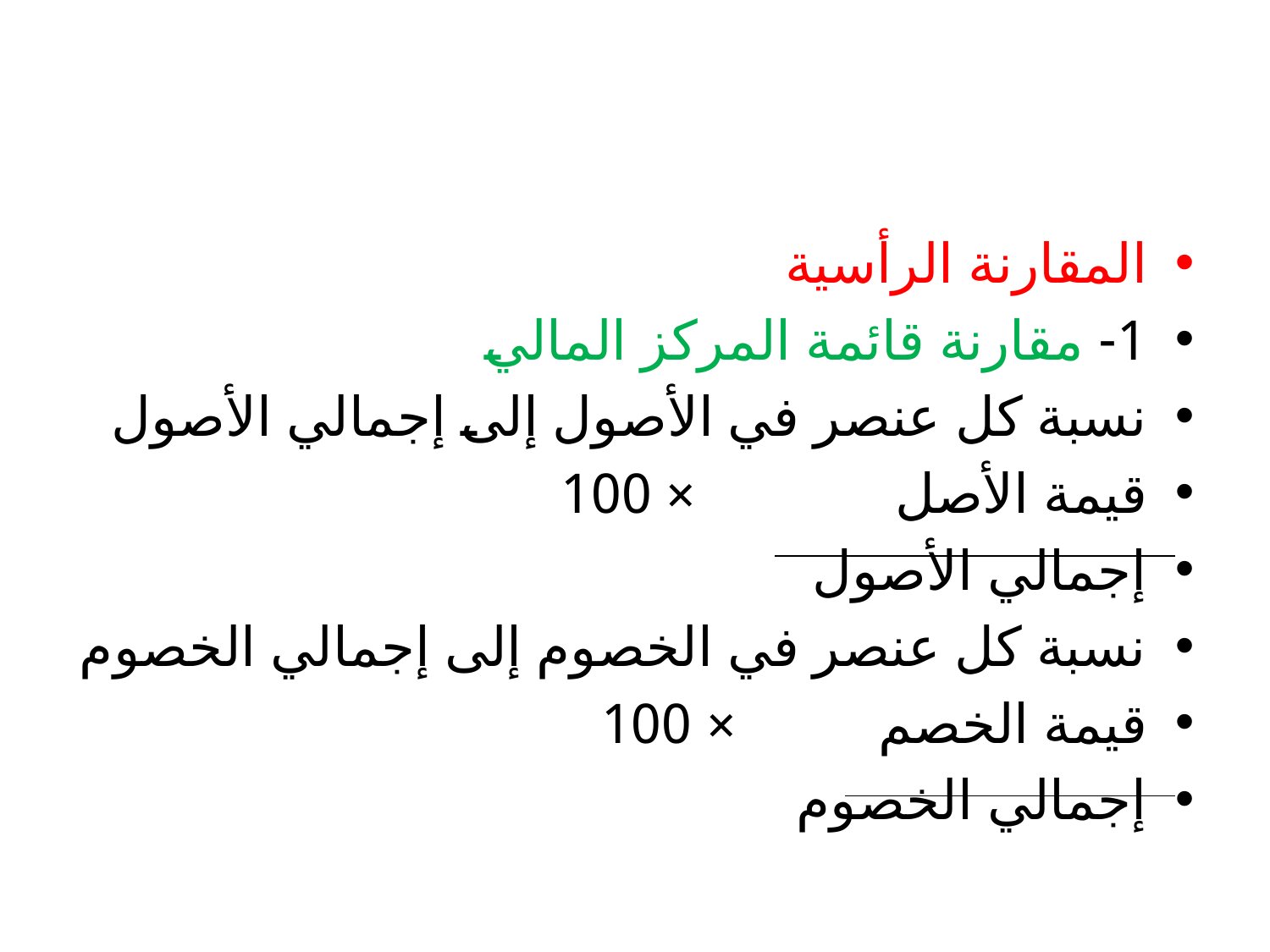

#
المقارنة الرأسية
1- مقارنة قائمة المركز المالي
نسبة كل عنصر في الأصول إلى إجمالي الأصول
قيمة الأصل              × 100
إجمالي الأصول
نسبة كل عنصر في الخصوم إلى إجمالي الخصوم
قيمة الخصم          × 100
إجمالي الخصوم